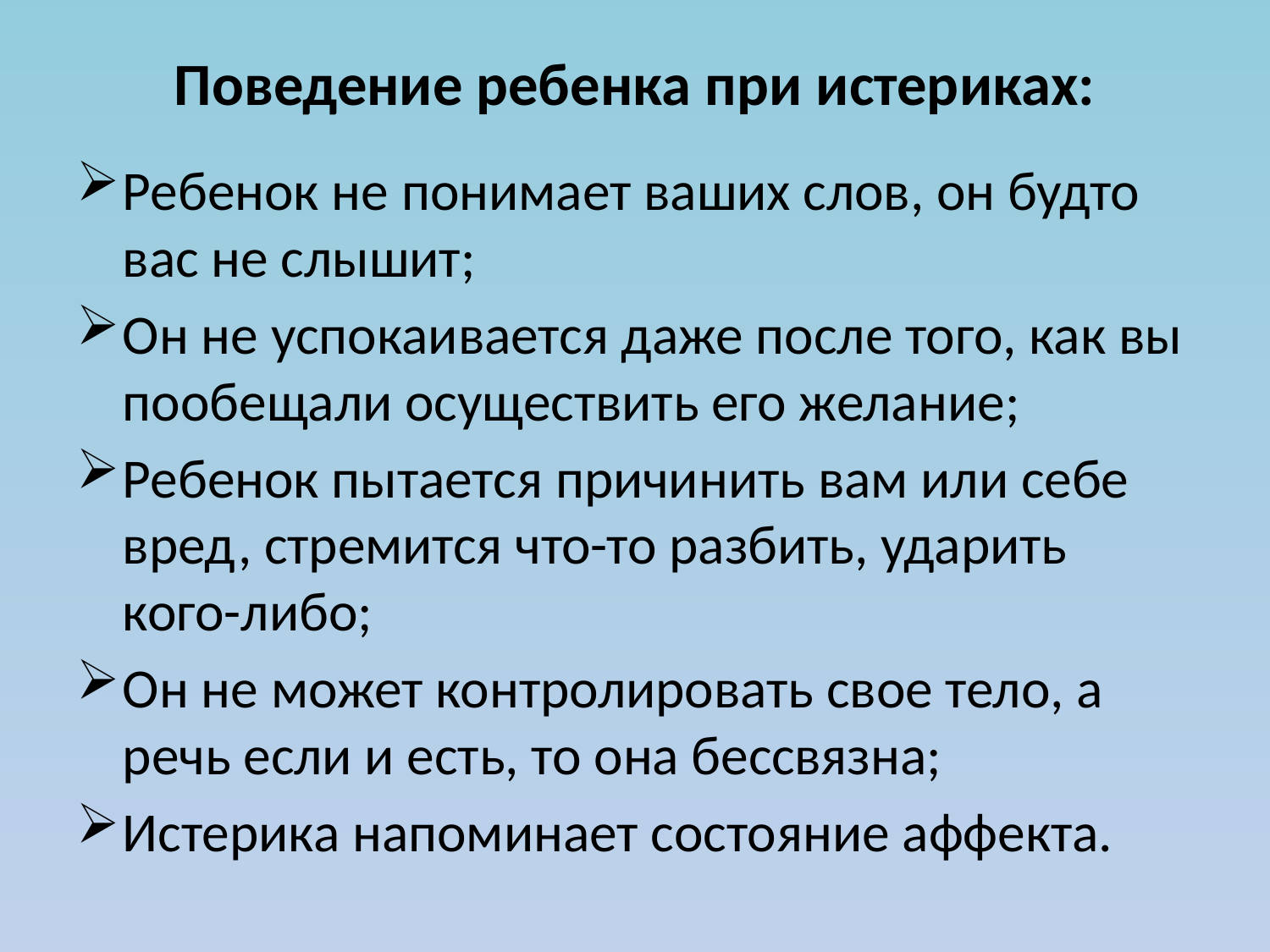

# Поведение ребенка при истериках:
Ребенок не понимает ваших слов, он будто вас не слышит;
Он не успокаивается даже после того, как вы пообещали осуществить его желание;
Ребенок пытается причинить вам или себе вред, стремится что-то разбить, ударить кого-либо;
Он не может контролировать свое тело, а речь если и есть, то она бессвязна;
Истерика напоминает состояние аффекта.